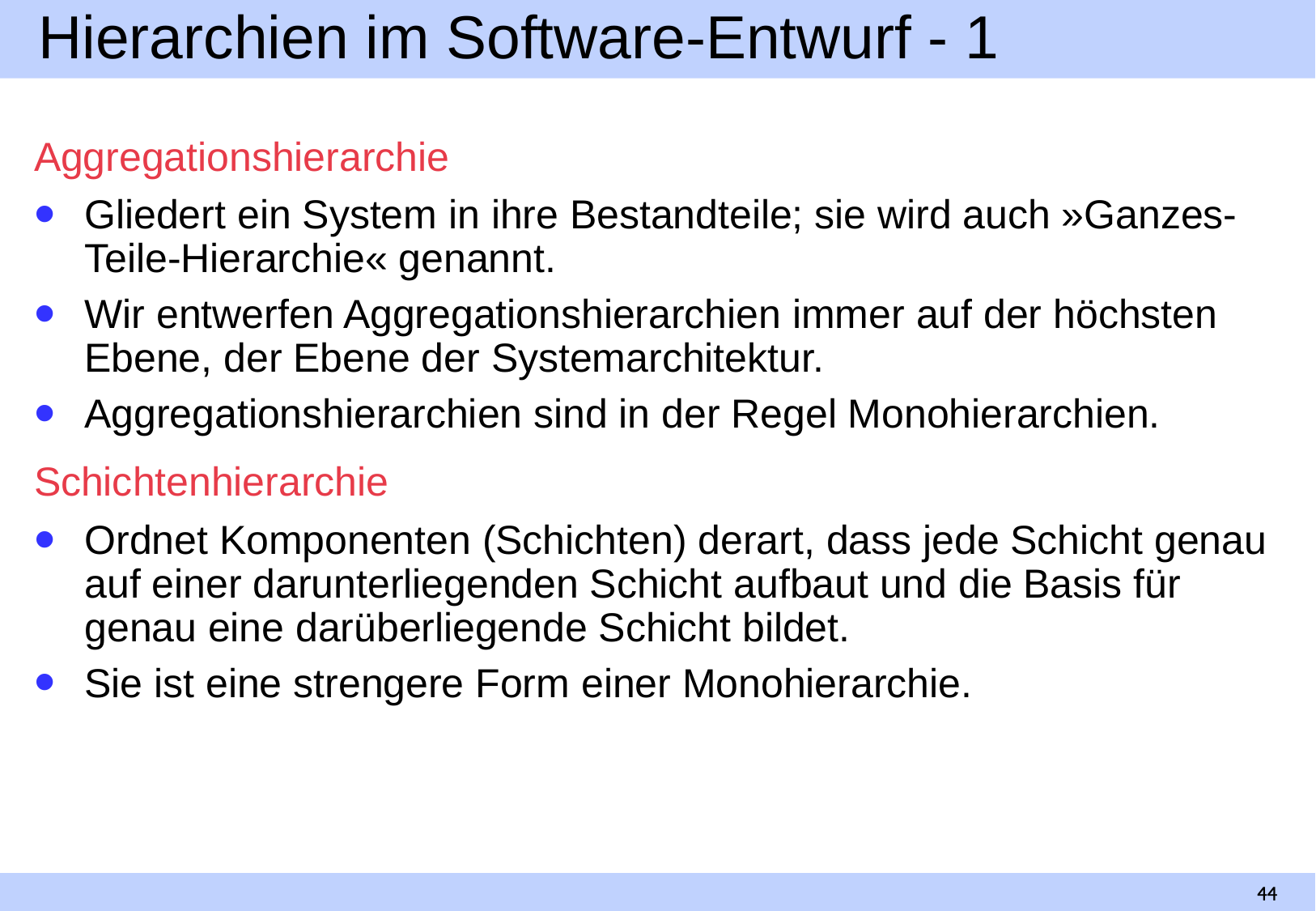

# Hierarchien im Software-Entwurf - 1
Aggregationshierarchie
Gliedert ein System in ihre Bestandteile; sie wird auch »Ganzes-Teile-Hierarchie« genannt.
Wir entwerfen Aggregationshierarchien immer auf der höchsten Ebene, der Ebene der Systemarchitektur.
Aggregationshierarchien sind in der Regel Monohierarchien.
Schichtenhierarchie
Ordnet Komponenten (Schichten) derart, dass jede Schicht genau auf einer darunterliegenden Schicht aufbaut und die Basis für genau eine darüberliegende Schicht bildet.
Sie ist eine strengere Form einer Monohierarchie.
44